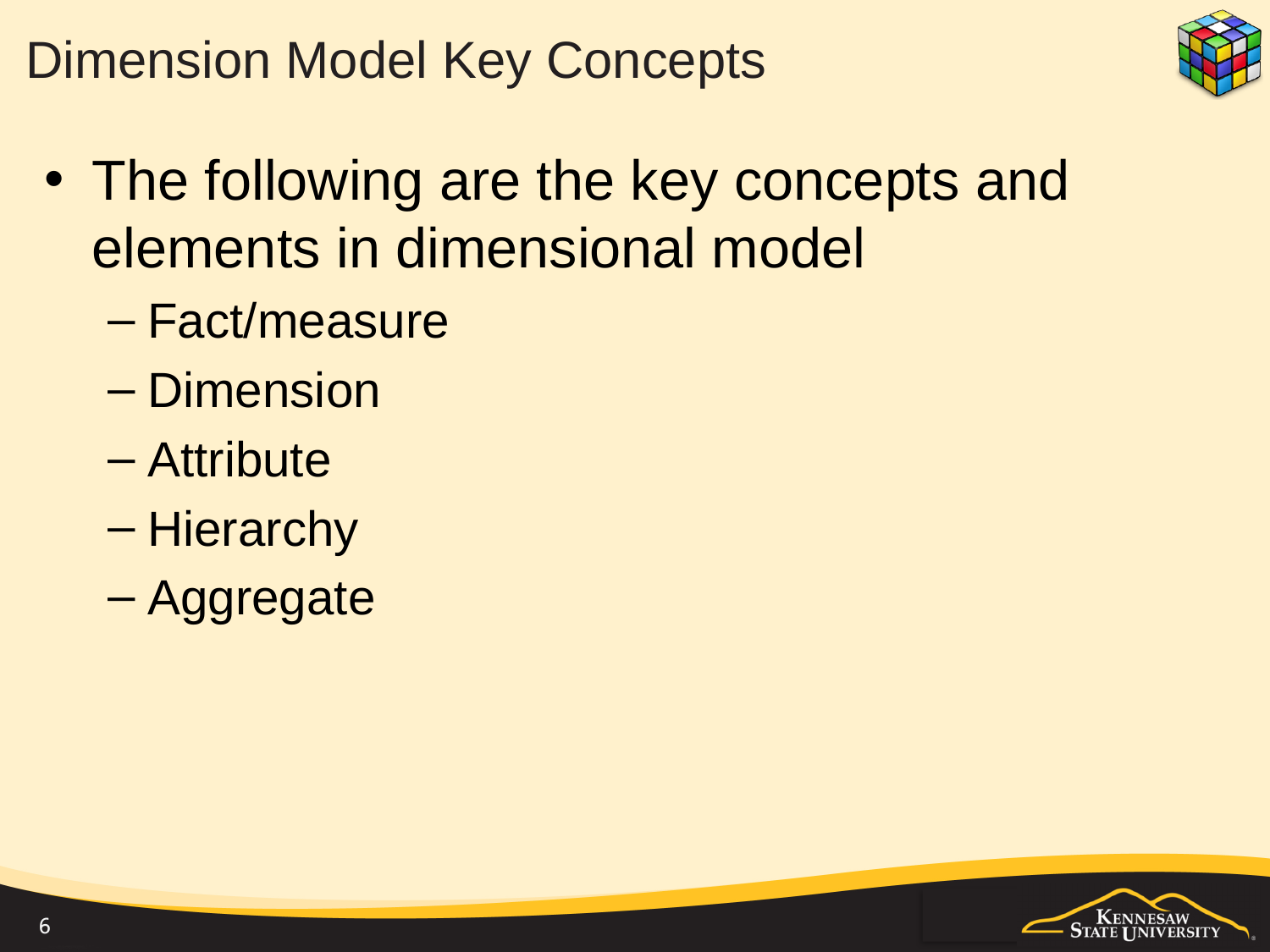

# Dimension Model Key Concepts
The following are the key concepts and elements in dimensional model
Fact/measure
Dimension
Attribute
Hierarchy
Aggregate
6